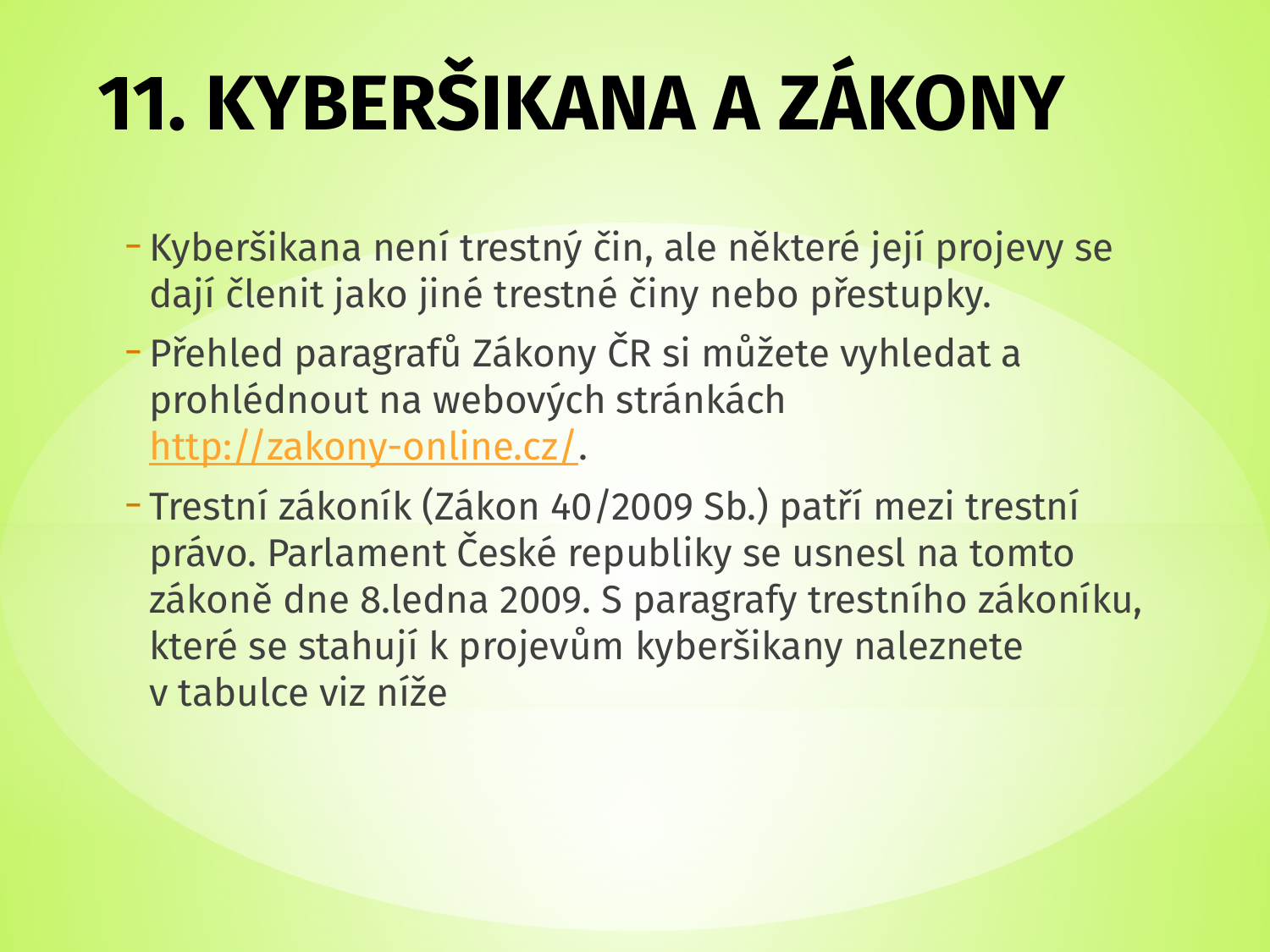

# 11. kyberšikana a zákonY
Kyberšikana není trestný čin, ale některé její projevy se dají členit jako jiné trestné činy nebo přestupky.
Přehled paragrafů Zákony ČR si můžete vyhledat a prohlédnout na webových stránkách http://zakony-online.cz/.
Trestní zákoník (Zákon 40/2009 Sb.) patří mezi trestní právo. Parlament České republiky se usnesl na tomto zákoně dne 8.ledna 2009. S paragrafy trestního zákoníku, které se stahují k projevům kyberšikany naleznete v tabulce viz níže